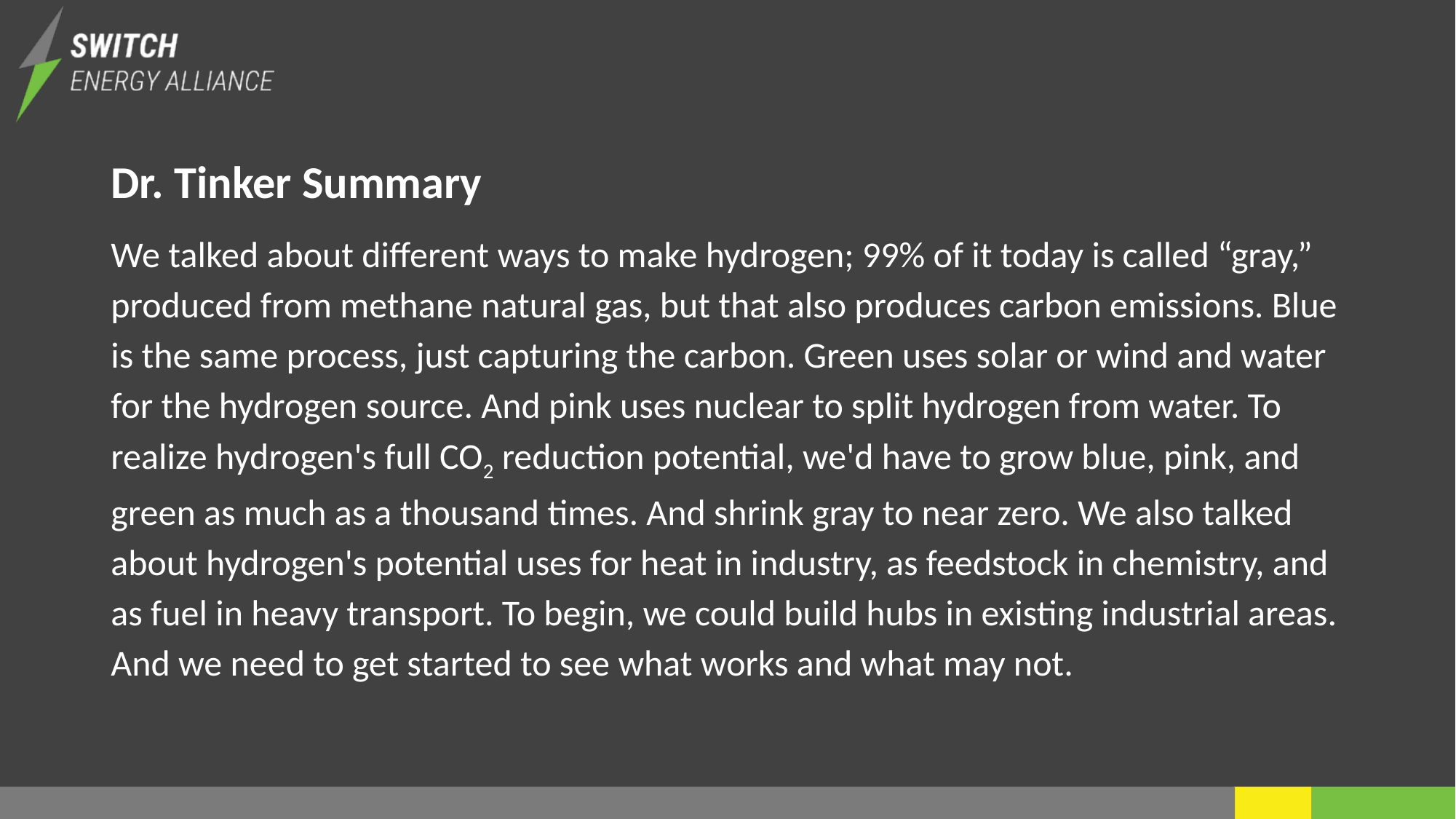

# Dr. Tinker Summary

We talked about different ways to make hydrogen; 99% of it today is called “gray,” produced from methane natural gas, but that also produces carbon emissions. Blue is the same process, just capturing the carbon. Green uses solar or wind and water for the hydrogen source. And pink uses nuclear to split hydrogen from water. To realize hydrogen's full CO2 reduction potential, we'd have to grow blue, pink, and green as much as a thousand times. And shrink gray to near zero. We also talked about hydrogen's potential uses for heat in industry, as feedstock in chemistry, and as fuel in heavy transport. To begin, we could build hubs in existing industrial areas. And we need to get started to see what works and what may not.